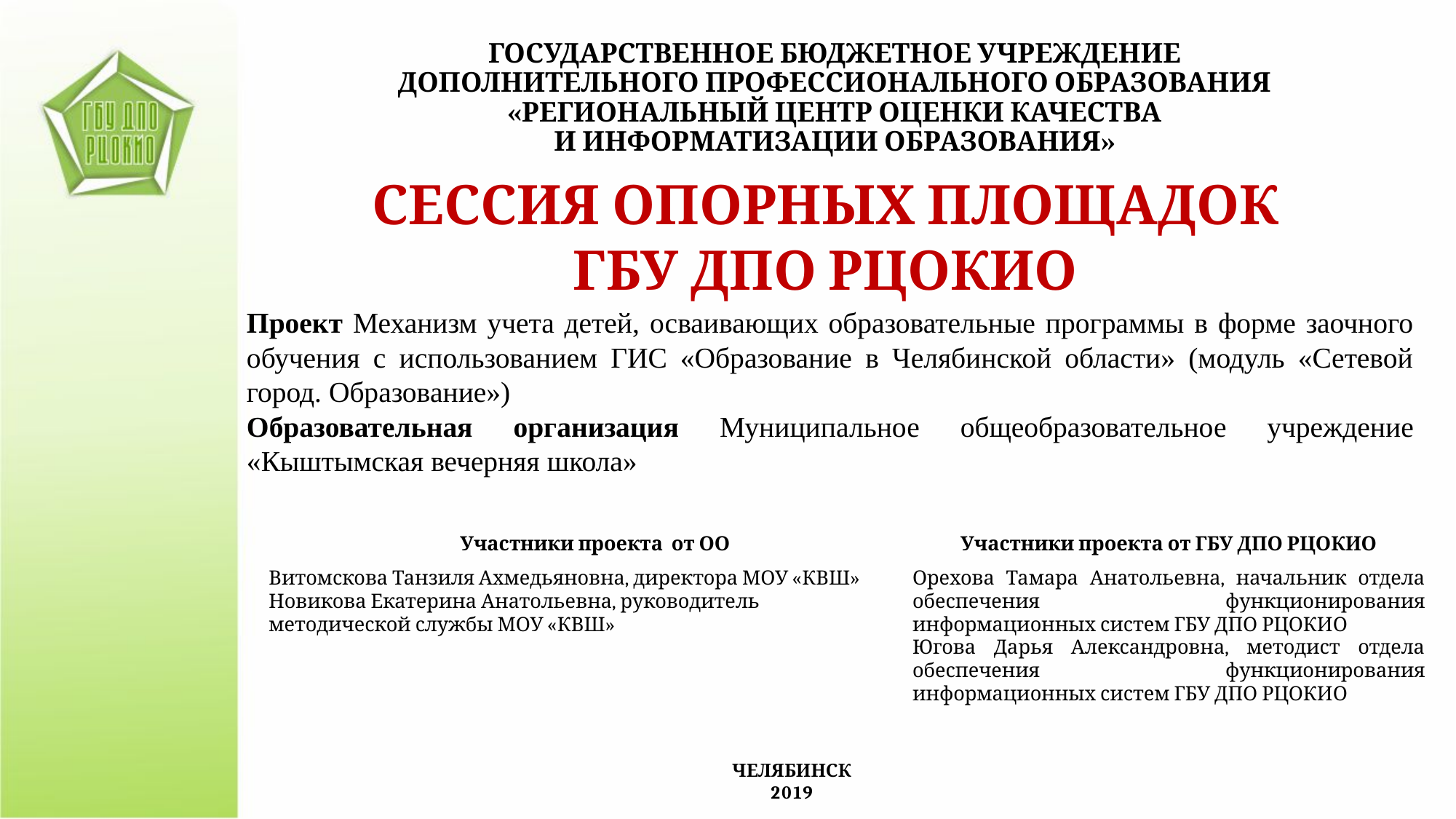

ГОСУДАРСТВЕННОЕ БЮДЖЕТНОЕ УЧРЕЖДЕНИЕ
ДОПОЛНИТЕЛЬНОГО ПРОФЕССИОНАЛЬНОГО ОБРАЗОВАНИЯ
«РЕГИОНАЛЬНЫЙ ЦЕНТР ОЦЕНКИ КАЧЕСТВА
И ИНФОРМАТИЗАЦИИ ОБРАЗОВАНИЯ»

СЕССИЯ ОПОРНЫХ ПЛОЩАДОК
ГБУ ДПО РЦОКИО
Проект Механизм учета детей, осваивающих образовательные программы в форме заочного обучения с использованием ГИС «Образование в Челябинской области» (модуль «Сетевой город. Образование»)
Образовательная организация Муниципальное общеобразовательное учреждение «Кыштымская вечерняя школа»
| Участники проекта от ОО | Участники проекта от ГБУ ДПО РЦОКИО |
| --- | --- |
| Витомскова Танзиля Ахмедьяновна, директора МОУ «КВШ» Новикова Екатерина Анатольевна, руководитель методической службы МОУ «КВШ» | Орехова Тамара Анатольевна, начальник отдела обеспечения функционирования информационных систем ГБУ ДПО РЦОКИО Югова Дарья Александровна, методист отдела обеспечения функционирования информационных систем ГБУ ДПО РЦОКИО |
|  |  |
ЧЕЛЯБИНСК
2019